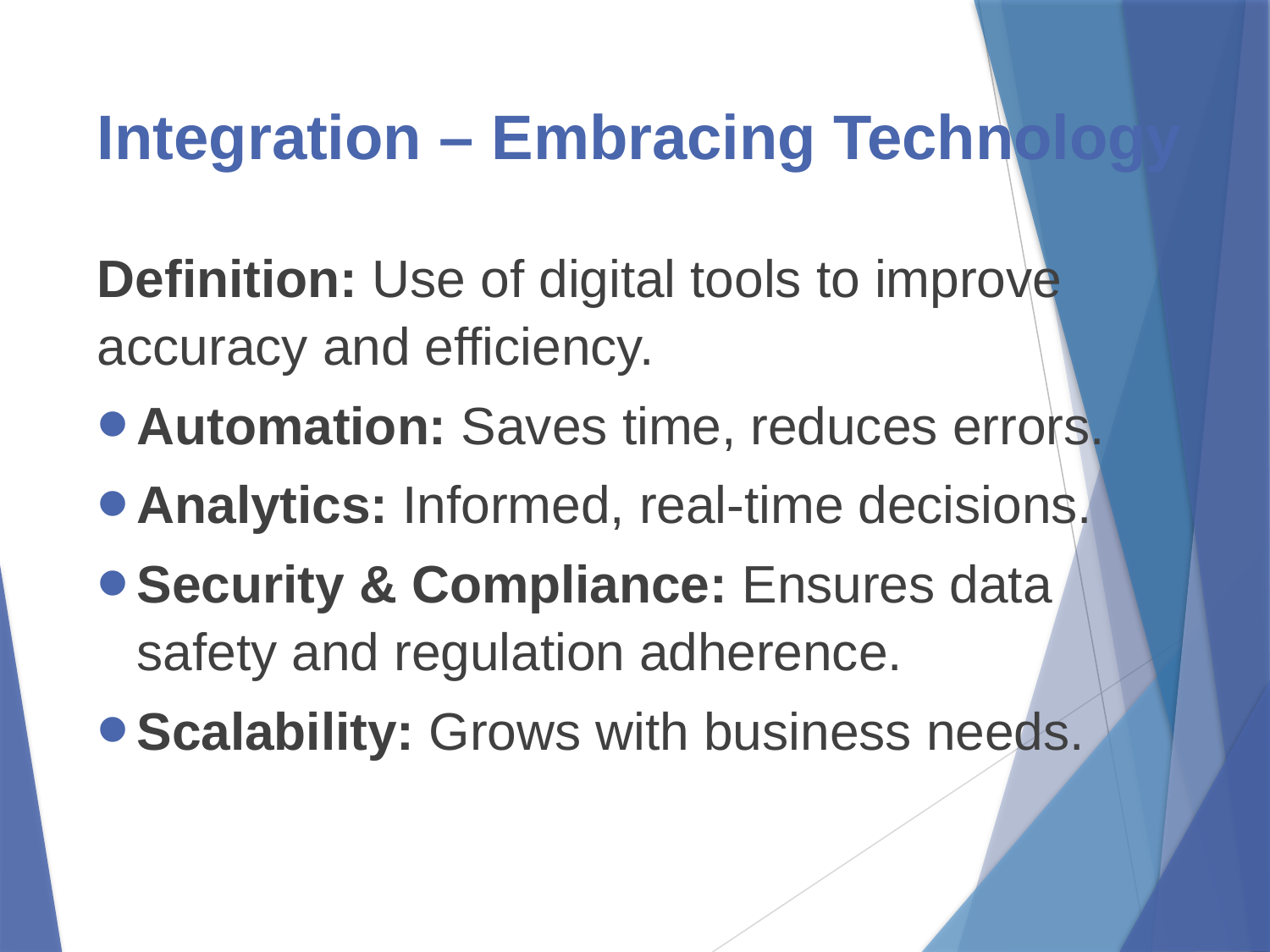

# Integration – Embracing Technology
Definition: Use of digital tools to improve accuracy and efficiency.
Automation: Saves time, reduces errors.
Analytics: Informed, real-time decisions.
Security & Compliance: Ensures data safety and regulation adherence.
Scalability: Grows with business needs.